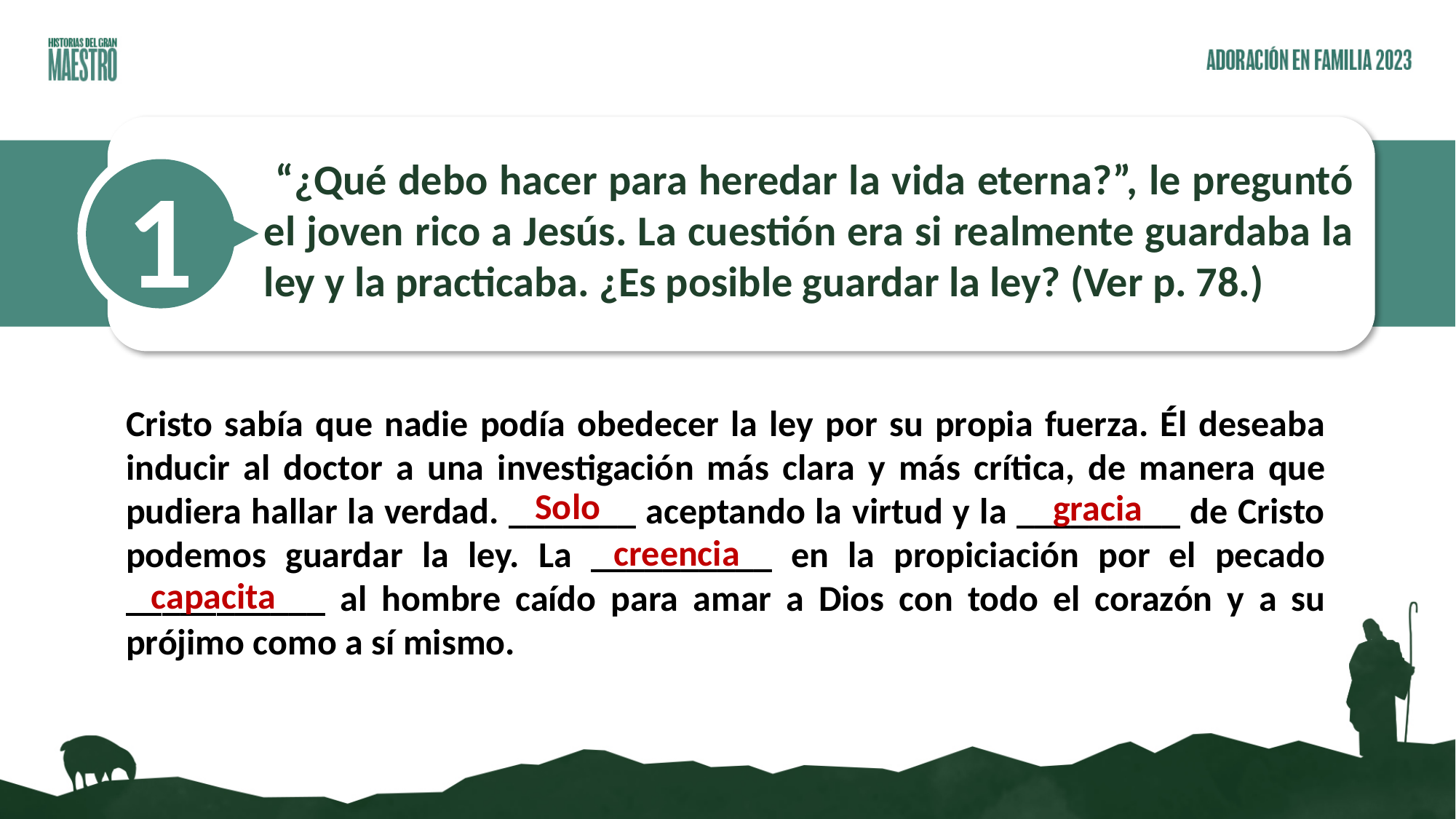

“¿Qué debo hacer para heredar la vida eterna?”, le preguntó el joven rico a Jesús. La cuestión era si realmente guardaba la ley y la practicaba. ¿Es posible guardar la ley? (Ver p. 78.)
1

Cristo sabía que nadie podía obedecer la ley por su propia fuerza. Él deseaba inducir al doctor a una investigación más clara y más crítica, de manera que pudiera hallar la verdad. _______ aceptando la virtud y la _________ de Cristo podemos guardar la ley. La __________ en la propiciación por el pecado ___________ al hombre caído para amar a Dios con todo el corazón y a su prójimo como a sí mismo.
Solo
gracia
creencia
capacita